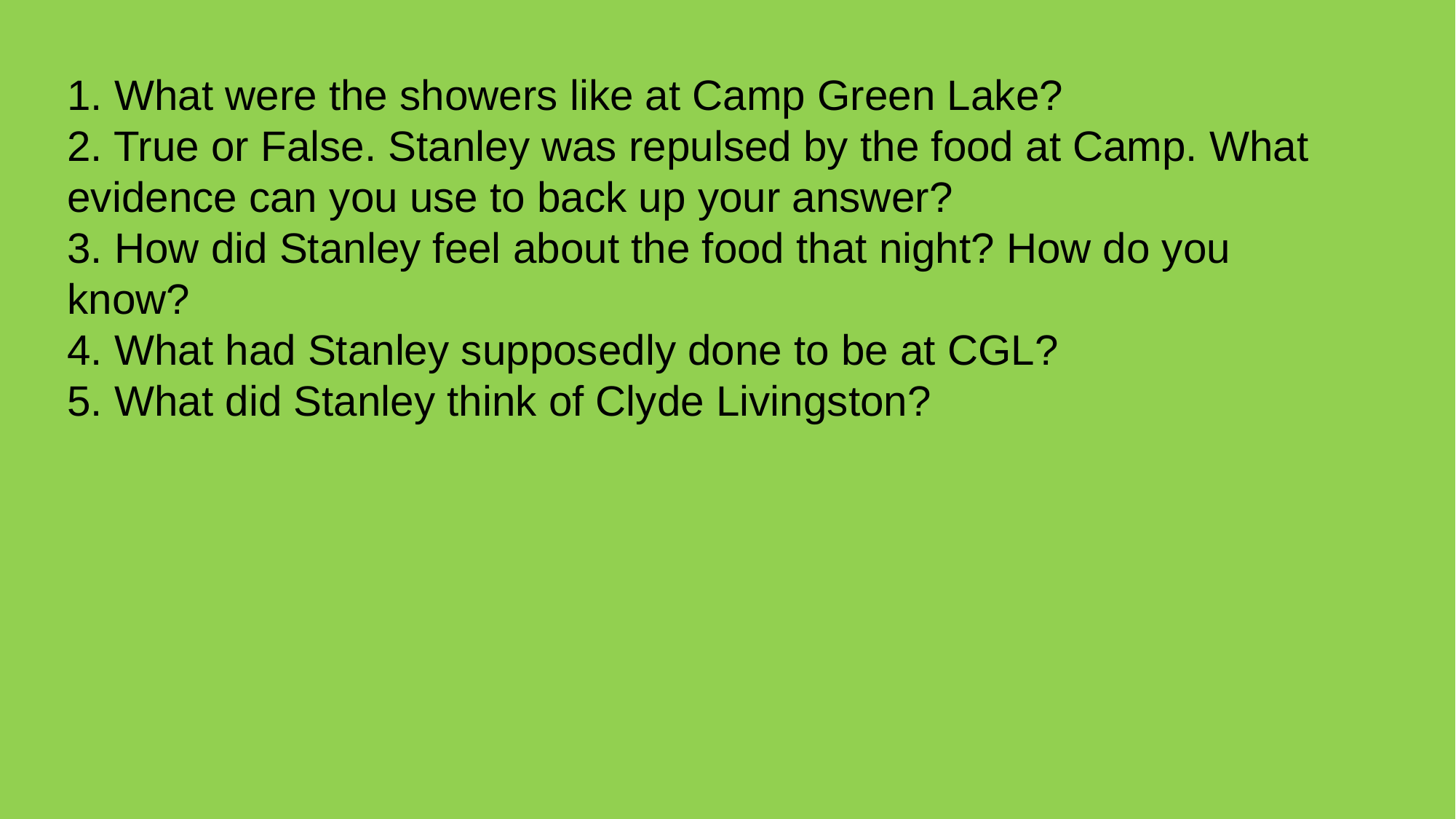

1. What were the showers like at Camp Green Lake?
2. True or False. Stanley was repulsed by the food at Camp. What evidence can you use to back up your answer?
3. How did Stanley feel about the food that night? How do you know?
4. What had Stanley supposedly done to be at CGL?
5. What did Stanley think of Clyde Livingston?